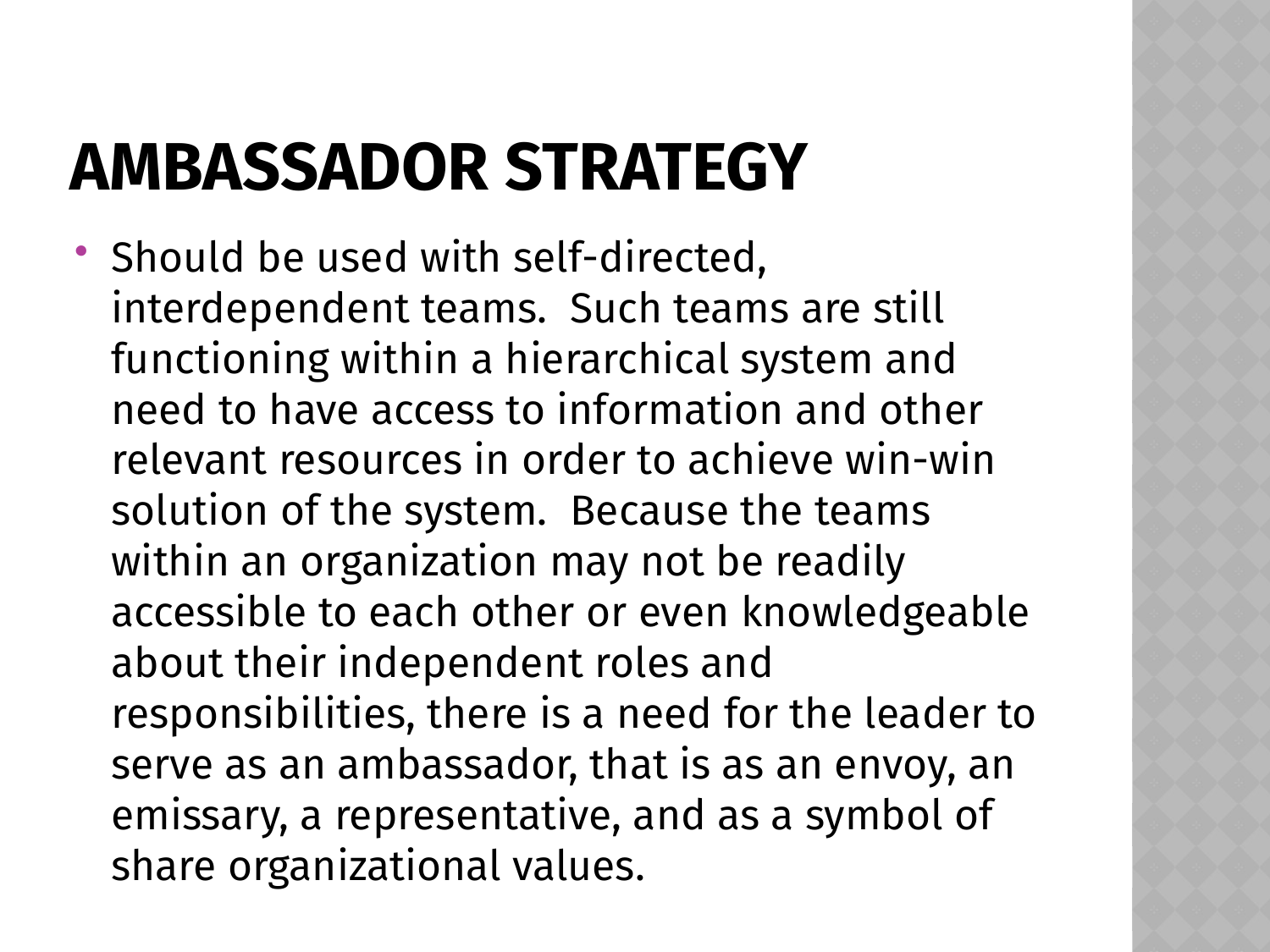

# Ambassador strategy
Should be used with self-directed, interdependent teams.  Such teams are still functioning within a hierarchical system and need to have access to information and other relevant resources in order to achieve win-win solution of the system.  Because the teams within an organization may not be readily accessible to each other or even knowledgeable about their independent roles and responsibilities, there is a need for the leader to serve as an ambassador, that is as an envoy, an emissary, a representative, and as a symbol of share organizational values.